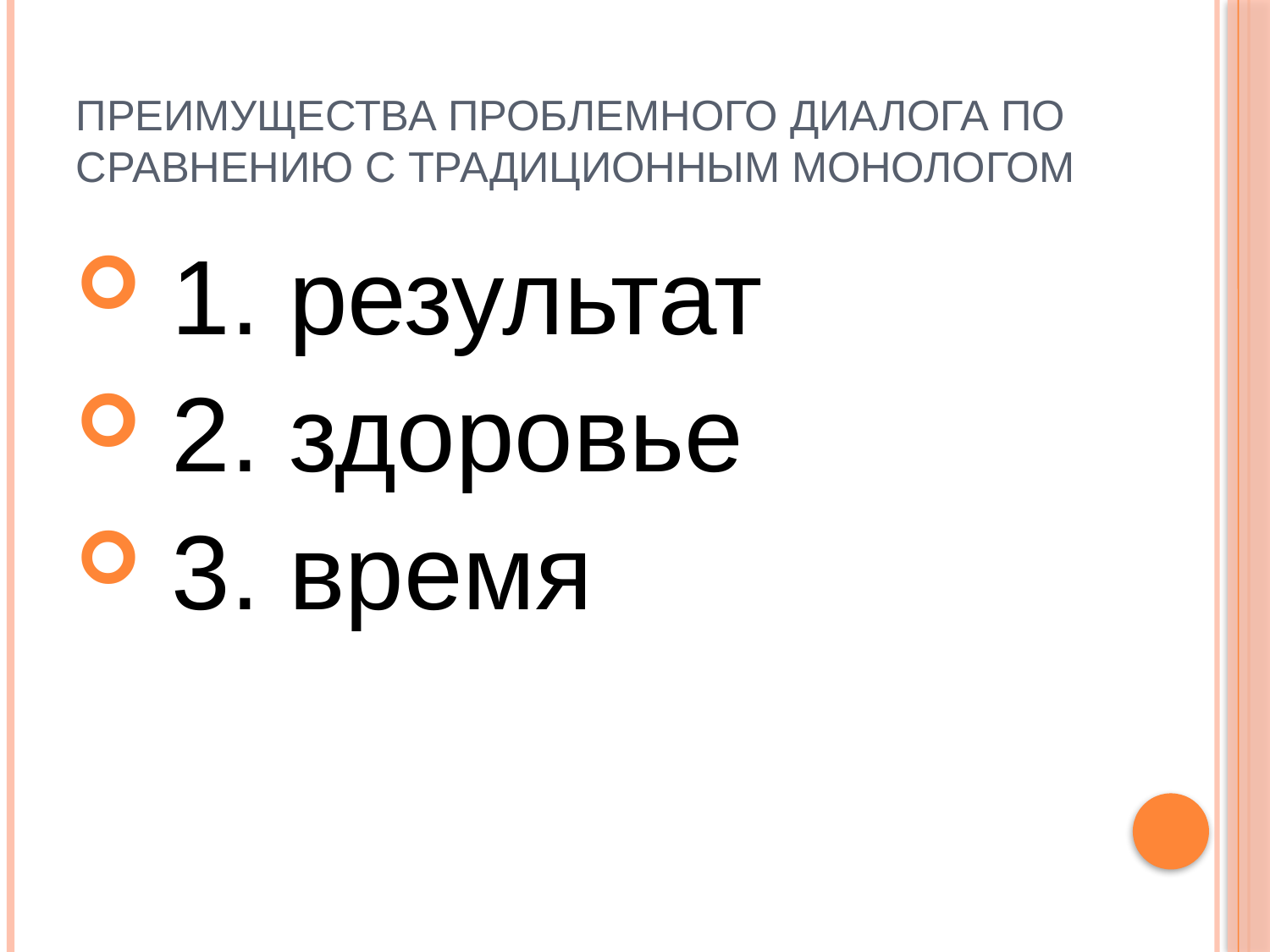

# Преимущества проблемного диалога по сравнению с традиционным монологом
 1. результат
 2. здоровье
 3. время